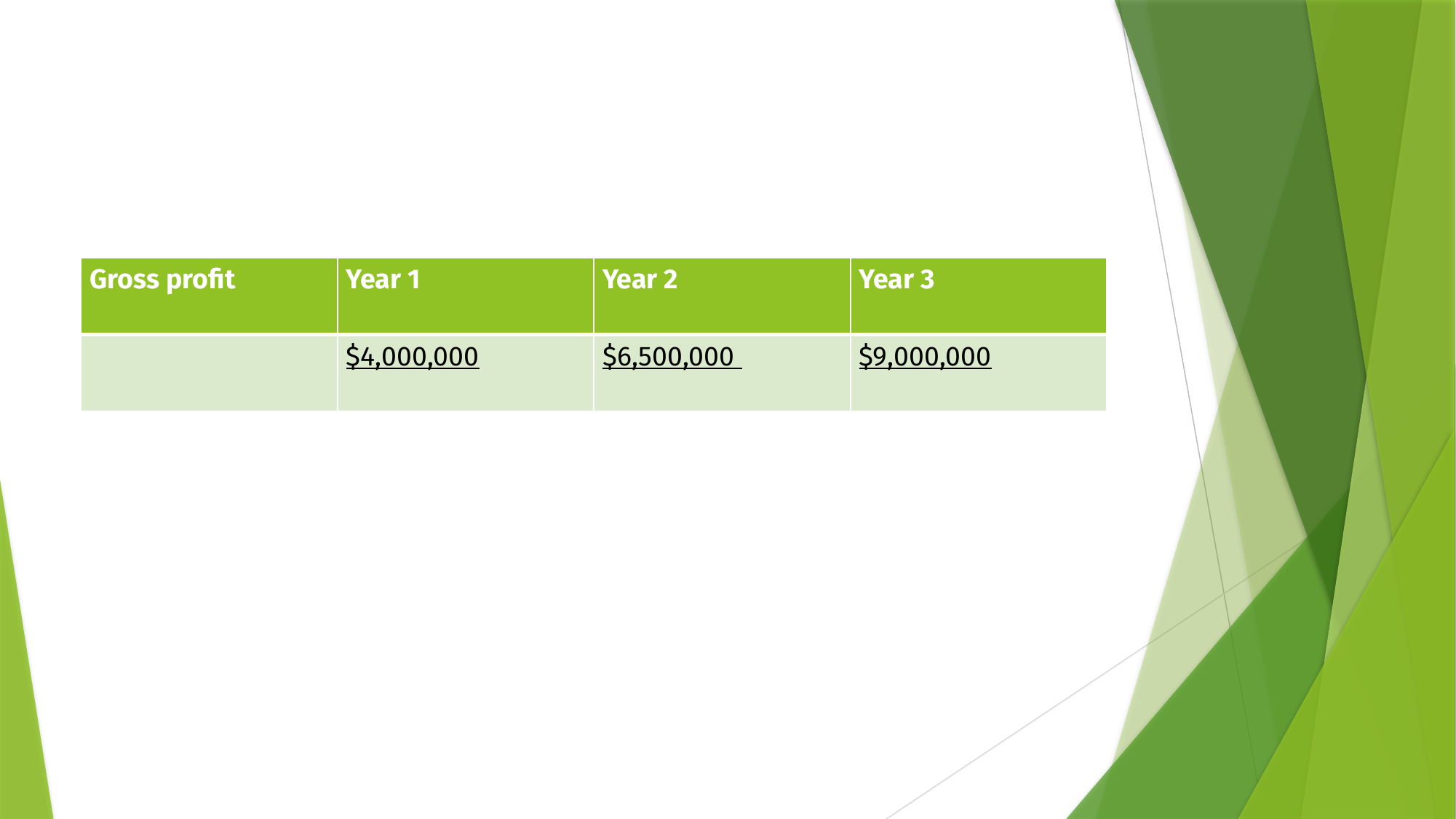

#
| Gross profit | Year 1 | Year 2 | Year 3 |
| --- | --- | --- | --- |
|  | $4,000,000 | $6,500,000 | $9,000,000 |